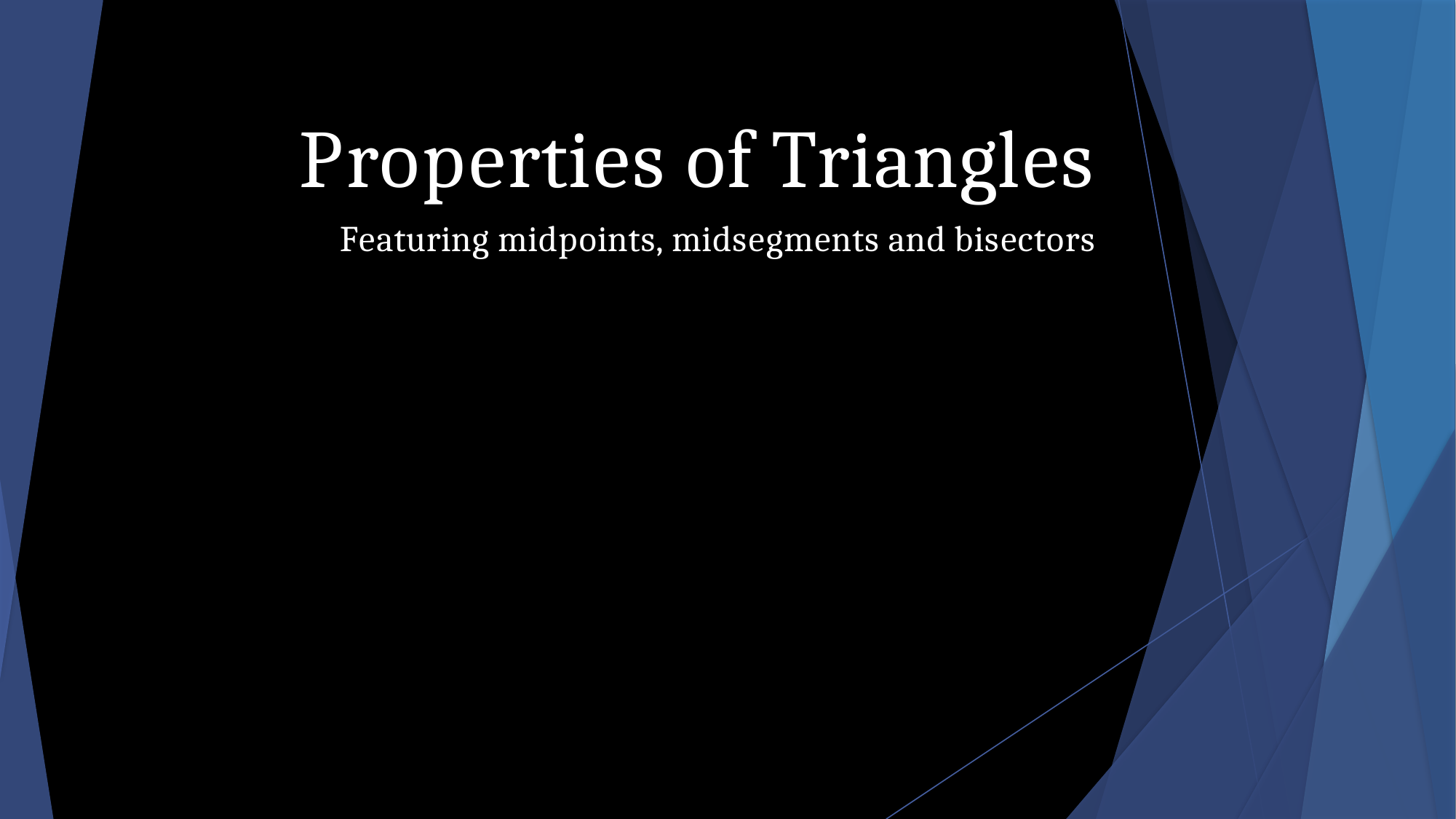

# Properties of Triangles
Featuring midpoints, midsegments and bisectors